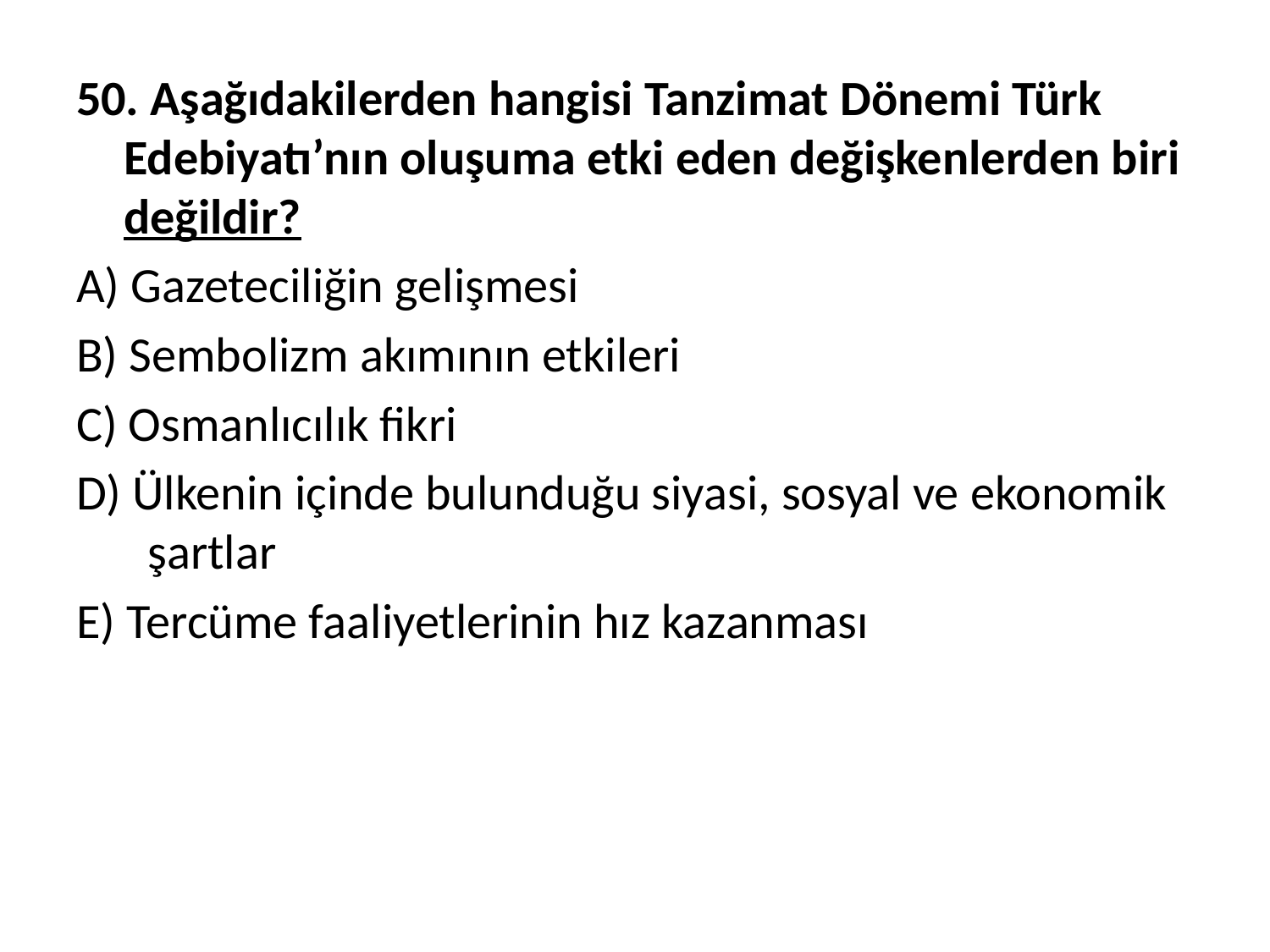

50. Aşağıdakilerden hangisi Tanzimat Dönemi Türk Edebiyatı’nın oluşuma etki eden değişkenlerden biri değildir?
A) Gazeteciliğin gelişmesi
B) Sembolizm akımının etkileri
C) Osmanlıcılık fikri
D) Ülkenin içinde bulunduğu siyasi, sosyal ve ekonomik şartlar
E) Tercüme faaliyetlerinin hız kazanması